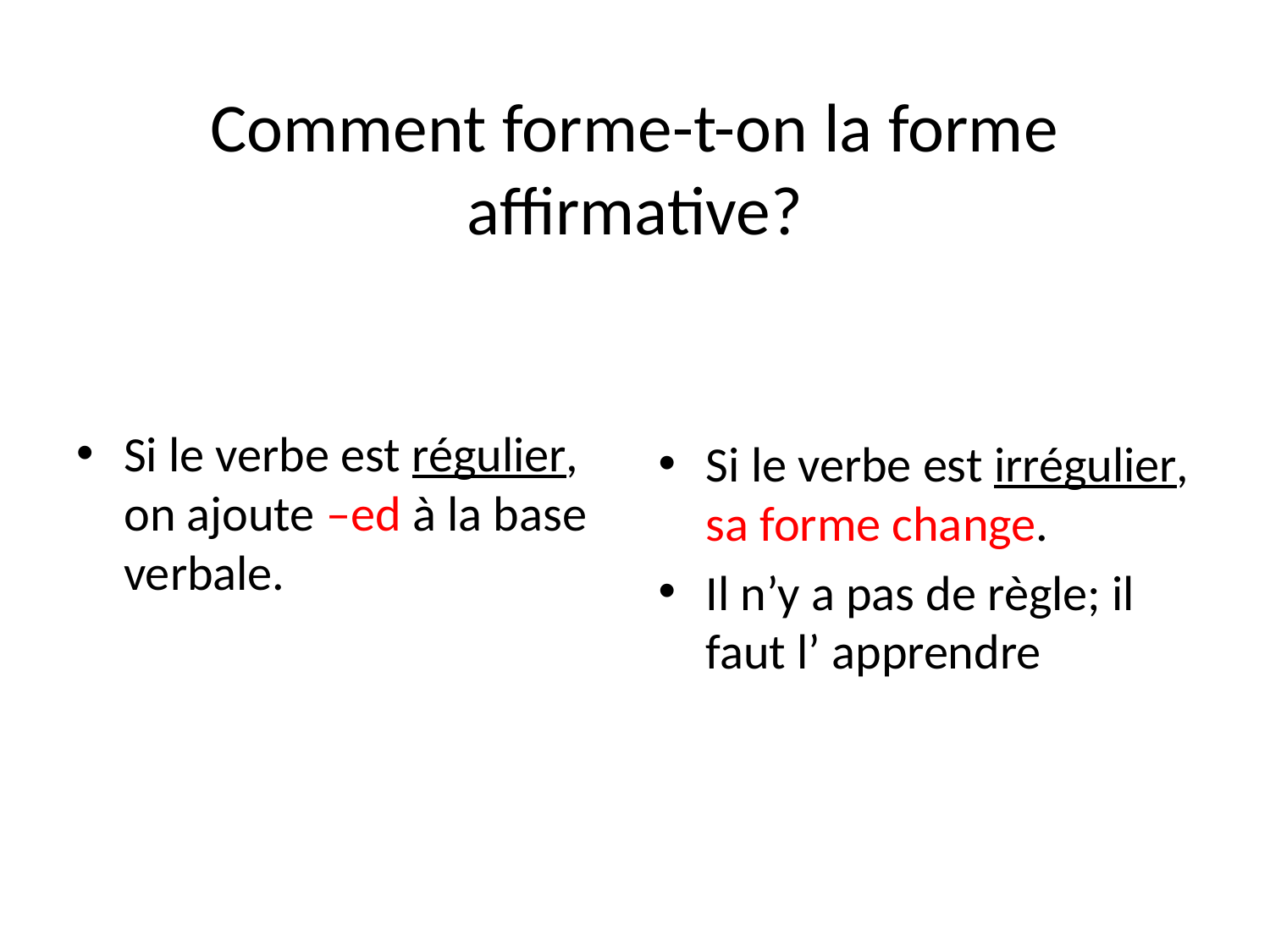

# Comment forme-t-on la forme affirmative?
Si le verbe est régulier, on ajoute –ed à la base verbale.
Si le verbe est irrégulier, sa forme change.
Il n’y a pas de règle; il faut l’ apprendre